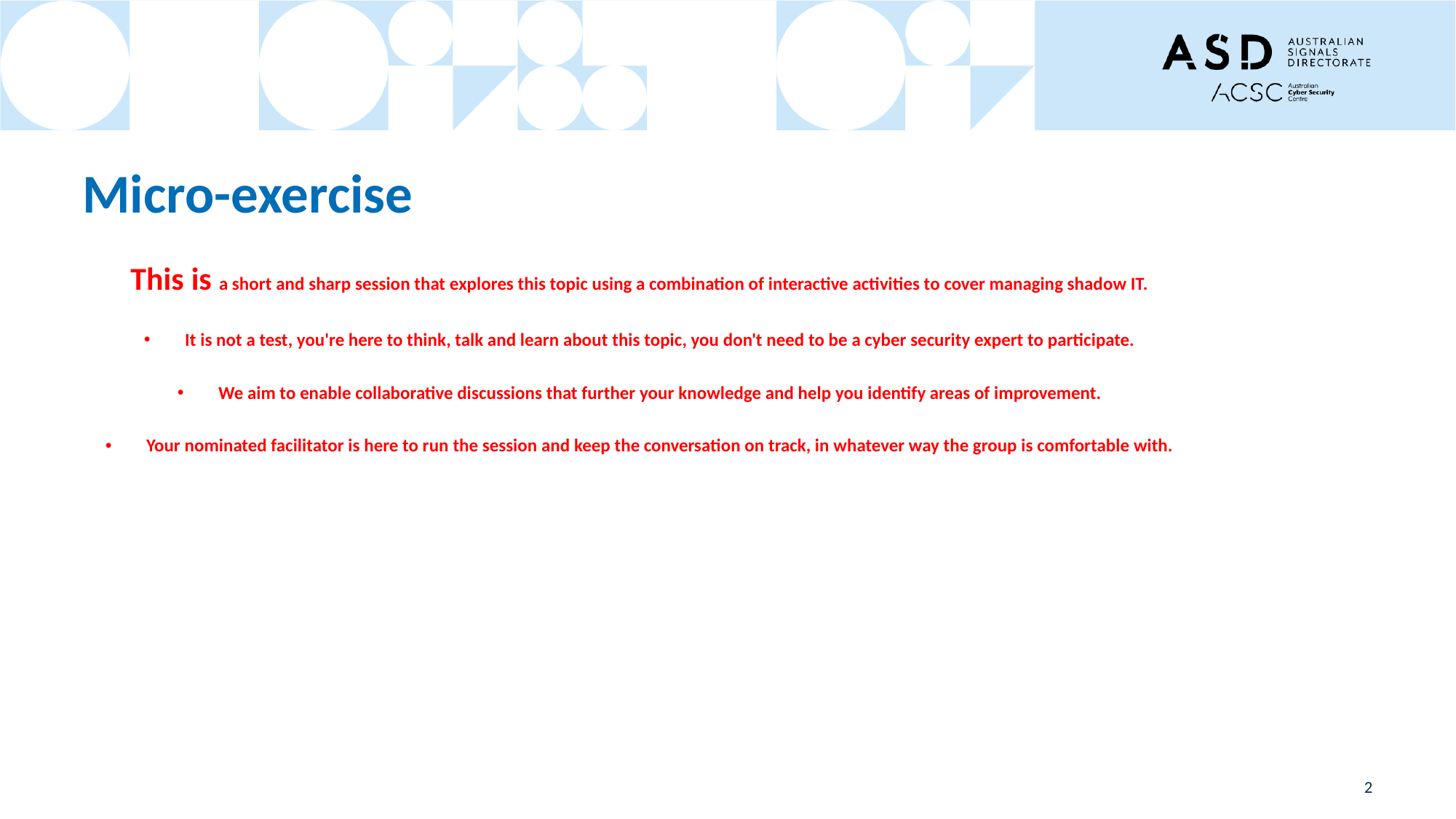

Micro-exercise
This is a short and sharp session that explores this topic using a combination of interactive activities to cover managing shadow IT.
It is not a test, you're here to think, talk and learn about this topic, you don't need to be a cyber security expert to participate.
We aim to enable collaborative discussions that further your knowledge and help you identify areas of improvement.
Your nominated facilitator is here to run the session and keep the conversation on track, in whatever way the group is comfortable with.
2